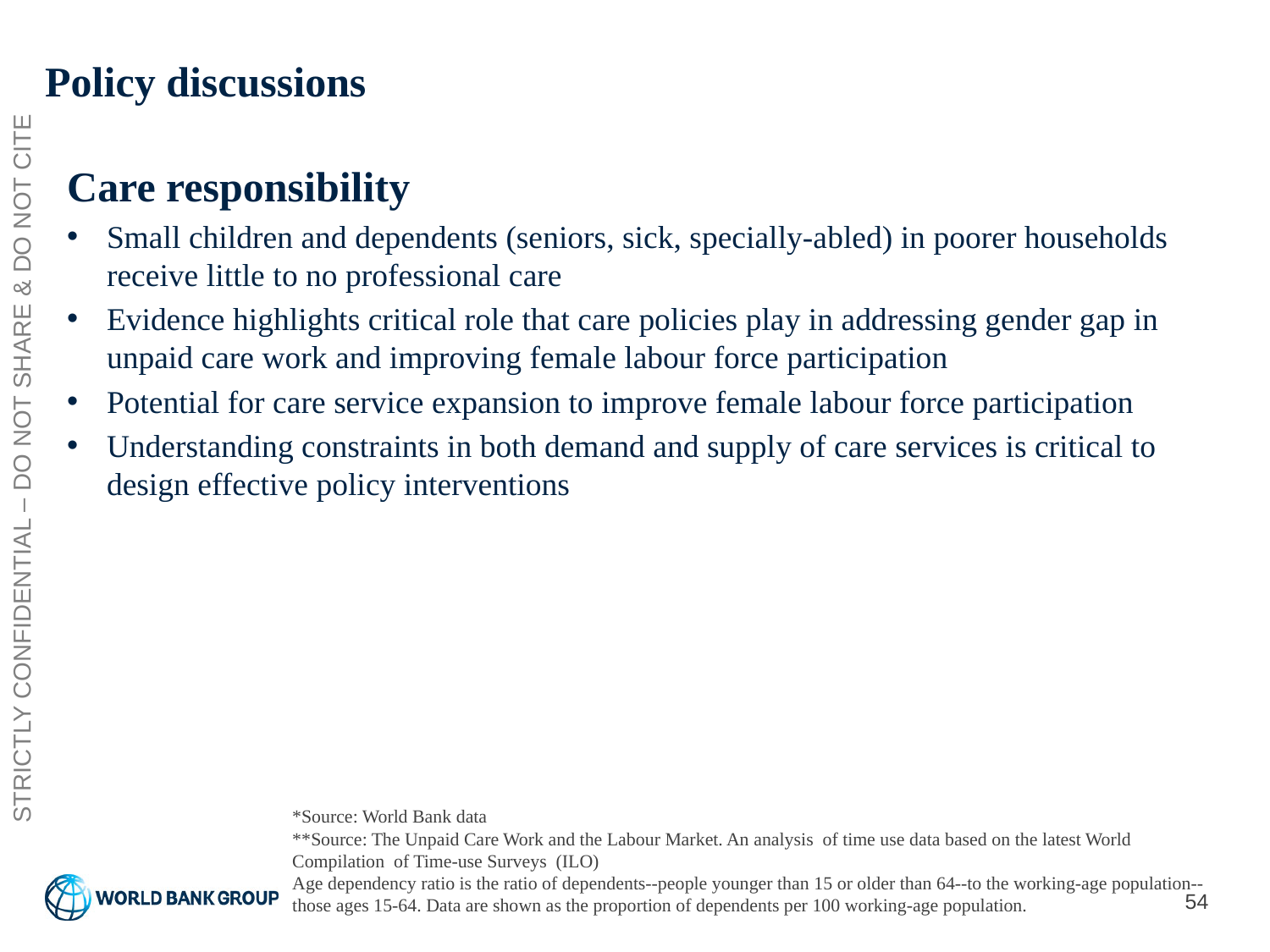

# Policy discussions
Care responsibility
Small children and dependents (seniors, sick, specially-abled) in poorer households receive little to no professional care
Evidence highlights critical role that care policies play in addressing gender gap in unpaid care work and improving female labour force participation
Potential for care service expansion to improve female labour force participation
Understanding constraints in both demand and supply of care services is critical to design effective policy interventions

STRICTLY CONFIDENTIAL – DO NOT SHARE & DO NOT CITE
*Source: World Bank data
**Source: The Unpaid Care Work and the Labour Market. An analysis  of time use data based on the latest World Compilation  of Time-use Surveys  (ILO)
Age dependency ratio is the ratio of dependents--people younger than 15 or older than 64--to the working-age population--those ages 15-64. Data are shown as the proportion of dependents per 100 working-age population.
54